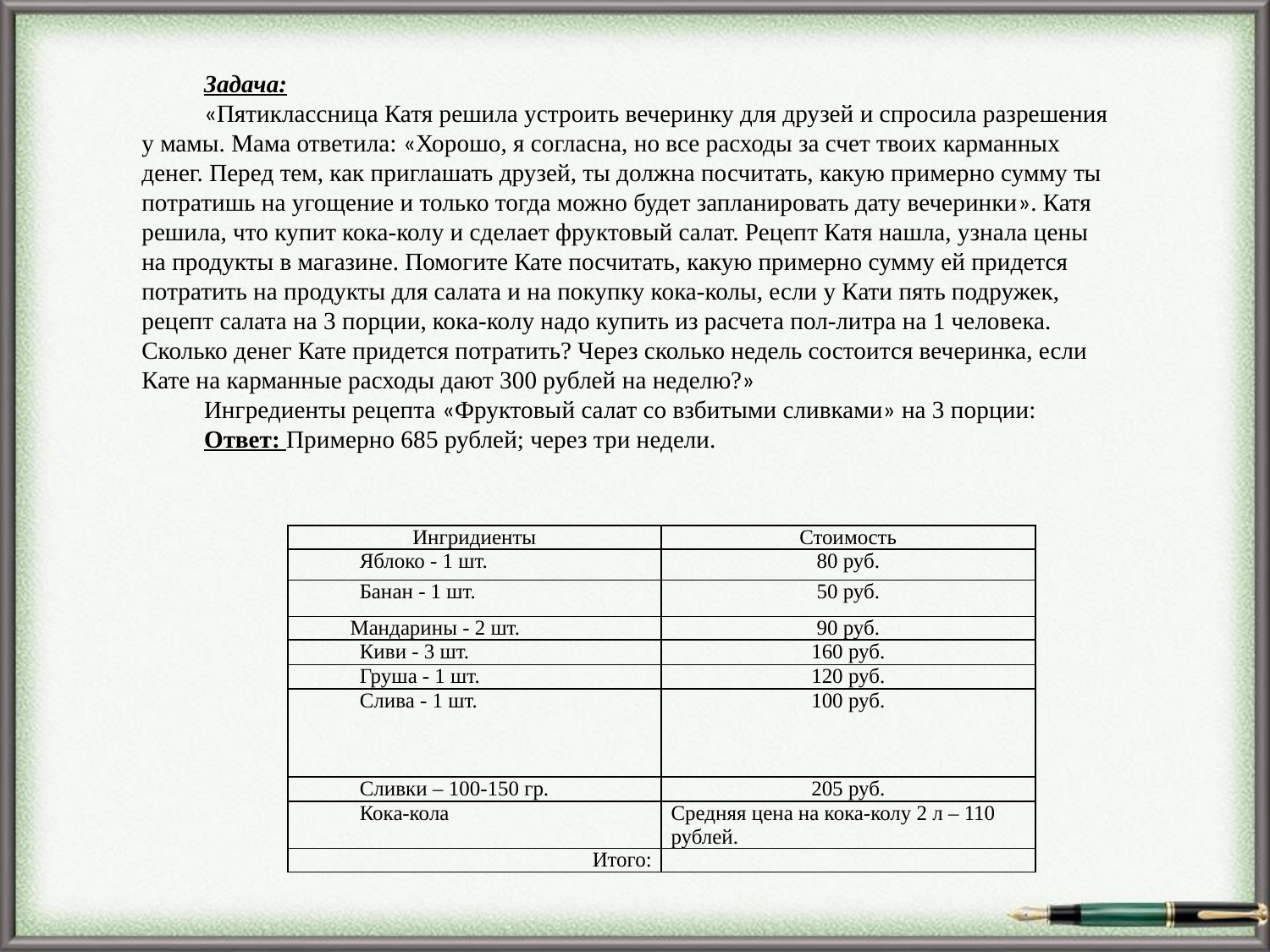

Задача:
«Пятиклассница Катя решила устроить вечеринку для друзей и спросила разрешения у мамы. Мама ответила: «Хорошо, я согласна, но все расходы за счет твоих карманных денег. Перед тем, как приглашать друзей, ты должна посчитать, какую примерно сумму ты потратишь на угощение и только тогда можно будет запланировать дату вечеринки». Катя решила, что купит кока-колу и сделает фруктовый салат. Рецепт Катя нашла, узнала цены на продукты в магазине. Помогите Кате посчитать, какую примерно сумму ей придется потратить на продукты для салата и на покупку кока-колы, если у Кати пять подружек, рецепт салата на 3 порции, кока-колу надо купить из расчета пол-литра на 1 человека. Сколько денег Кате придется потратить? Через сколько недель состоится вечеринка, если Кате на карманные расходы дают 300 рублей на неделю?»
Ингредиенты рецепта «Фруктовый салат со взбитыми сливками» на 3 порции:
Ответ: Примерно 685 рублей; через три недели.
| Ингридиенты | Стоимость |
| --- | --- |
| Яблоко - 1 шт. | 80 руб. |
| Банан - 1 шт. | 50 руб. |
| Мандарины - 2 шт. | 90 руб. |
| Киви - 3 шт. | 160 руб. |
| Груша - 1 шт. | 120 руб. |
| Слива - 1 шт. | 100 руб. |
| Сливки – 100-150 гр. | 205 руб. |
| Кока-кола | Средняя цена на кока-колу 2 л – 110 рублей. |
| Итого: |  |